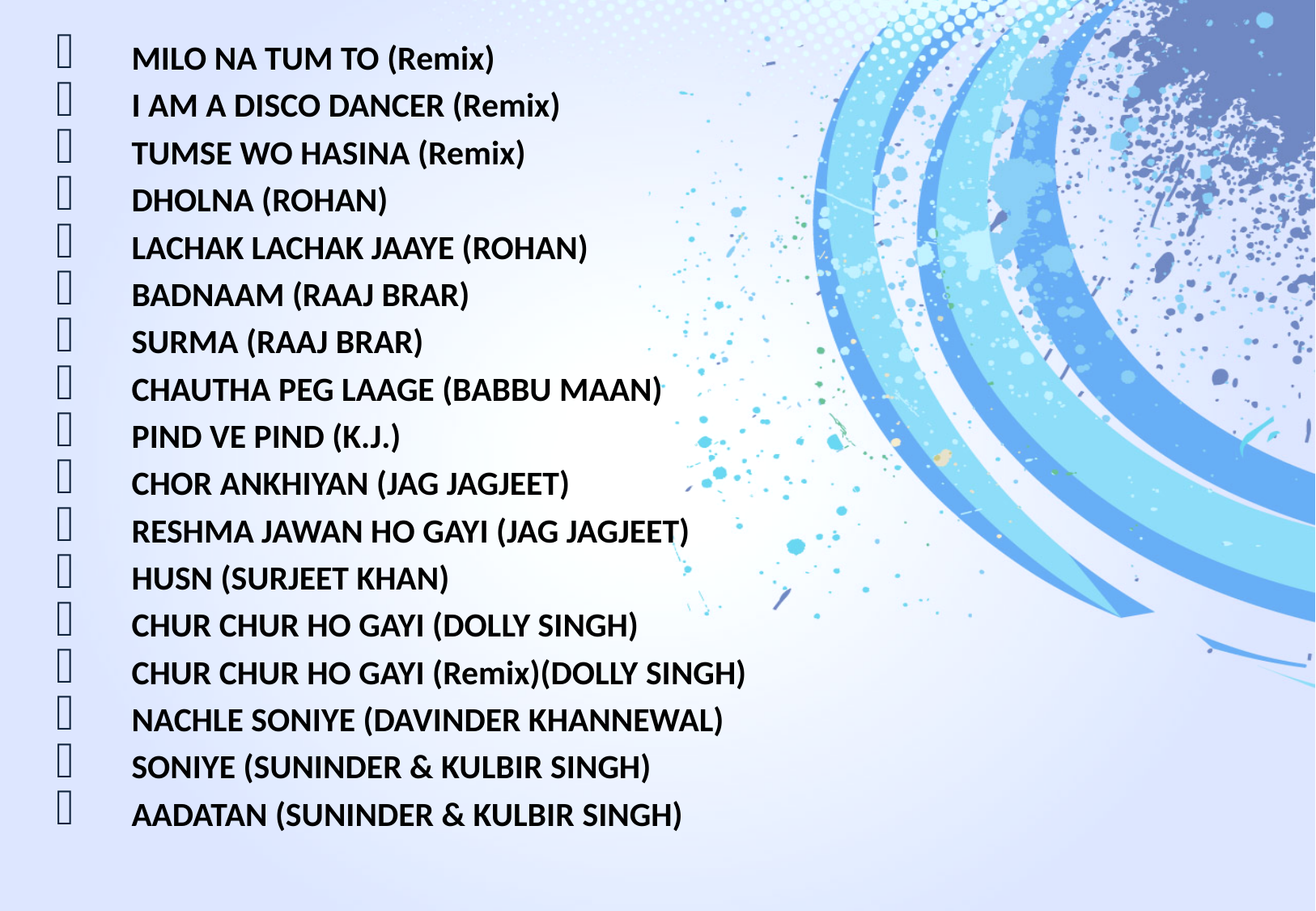

MILO NA TUM TO (Remix)
I AM A DISCO DANCER (Remix)
TUMSE WO HASINA (Remix)
DHOLNA (ROHAN)
LACHAK LACHAK JAAYE (ROHAN)
BADNAAM (RAAJ BRAR)
SURMA (RAAJ BRAR)
CHAUTHA PEG LAAGE (BABBU MAAN)
PIND VE PIND (K.J.)
CHOR ANKHIYAN (JAG JAGJEET)
RESHMA JAWAN HO GAYI (JAG JAGJEET)
HUSN (SURJEET KHAN)
CHUR CHUR HO GAYI (DOLLY SINGH)
CHUR CHUR HO GAYI (Remix)(DOLLY SINGH)
NACHLE SONIYE (DAVINDER KHANNEWAL)
SONIYE (SUNINDER & KULBIR SINGH)
AADATAN (SUNINDER & KULBIR SINGH)